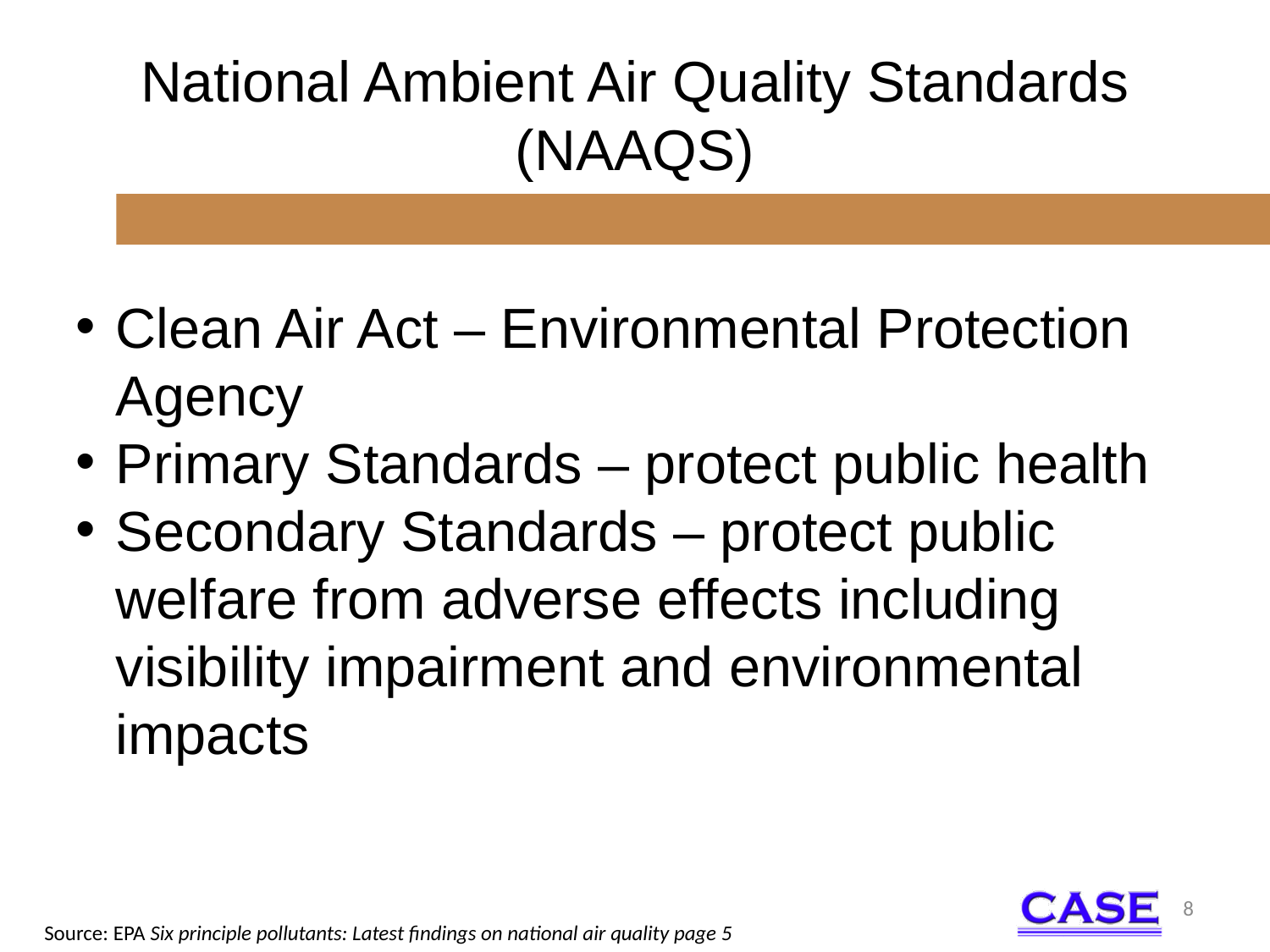

# National Ambient Air Quality Standards (NAAQS)
Clean Air Act – Environmental Protection Agency
Primary Standards – protect public health
Secondary Standards – protect public welfare from adverse effects including visibility impairment and environmental impacts
8
Source: EPA Six principle pollutants: Latest findings on national air quality page 5